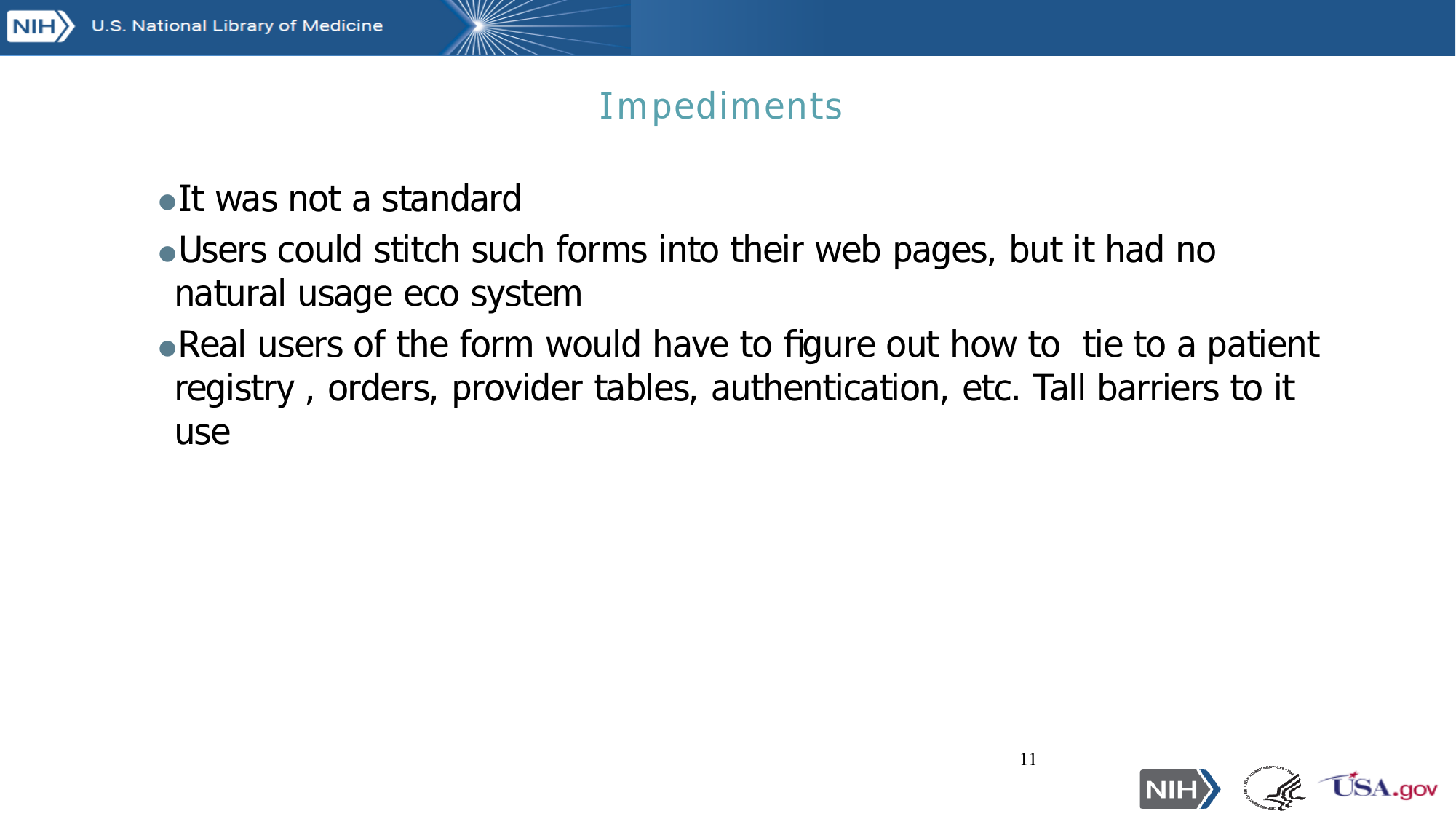

# Impediments
It was not a standard
Users could stitch such forms into their web pages, but it had no natural usage eco system
Real users of the form would have to figure out how to  tie to a patient registry , orders, provider tables, authentication, etc. Tall barriers to it use

11